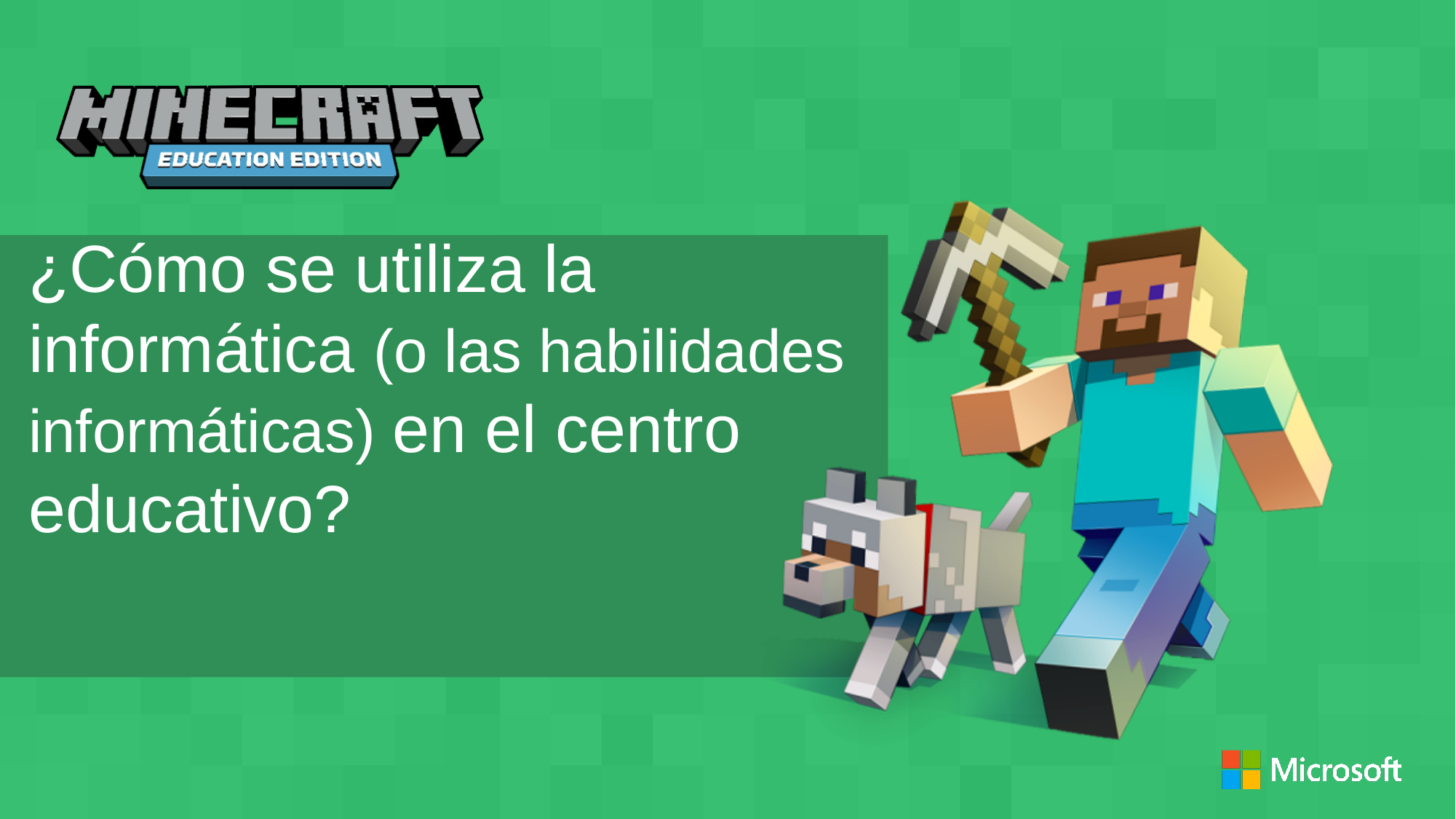

¿Cómo se utiliza la informática (o las habilidades informáticas) en el centro educativo?